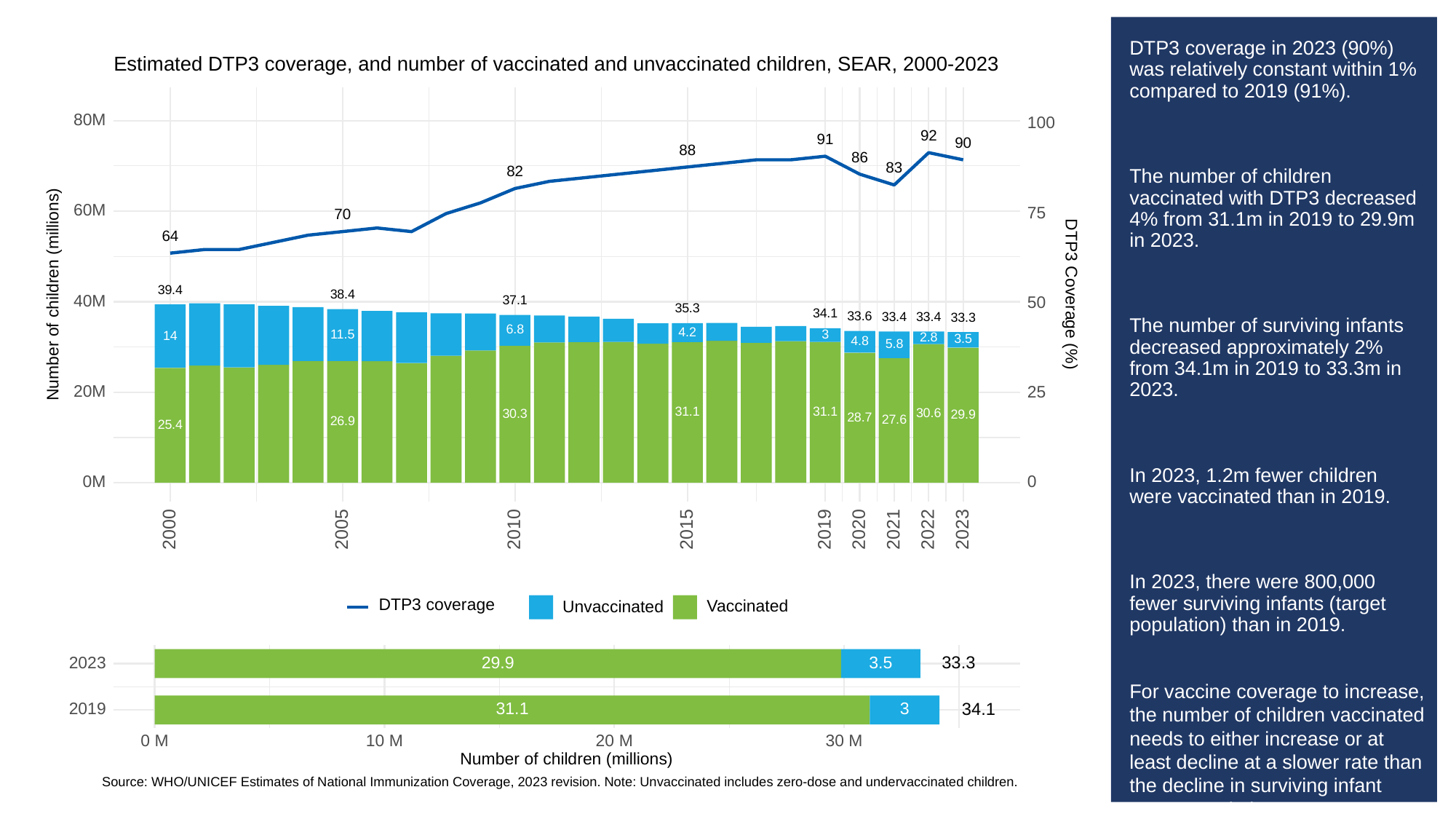

# DTP3 coverage in 2023 (90%) was relatively constant within 1% compared to 2019 (91%).

The number of children vaccinated with DTP3 decreased 4% from 31.1m in 2019 to 29.9m in 2023.

The number of surviving infants decreased approximately 2% from 34.1m in 2019 to 33.3m in 2023.

In 2023, 1.2m fewer children were vaccinated than in 2019.

In 2023, there were 800,000 fewer surviving infants (target population) than in 2019.

For vaccine coverage to increase, the number of children vaccinated needs to either increase or at least decline at a slower rate than the decline in surviving infant target population.

Estimated DTP3 coverage, and number of vaccinated and unvaccinated children, SEAR, 2000-2023

80M
100

92
91
90
88
86

83

82
60M
75
70

64

39.4
Number of children (millions)
DTP3 Coverage (%)
38.4
40M
37.1
50

35.3

34.1

33.6

33.4
33.4
33.3

6.8

4.2

11.5
3

14

2.8
3.5
4.8
5.8

20M
25

31.1
31.1
30.6
30.3
29.9
28.7
27.6
26.9
25.4

0M
0

2023
2000
2005
2010
2015
2019
2020
2021
2022

DTP3 coverage
Unvaccinated
Vaccinated

33.3
3.5
29.9
2023

34.1
31.1
3
2019

30 M
0 M
10 M
20 M
Number of children (millions)
Source: WHO/UNICEF Estimates of National Immunization Coverage, 2023 revision. Note: Unvaccinated includes zero-dose and undervaccinated children.